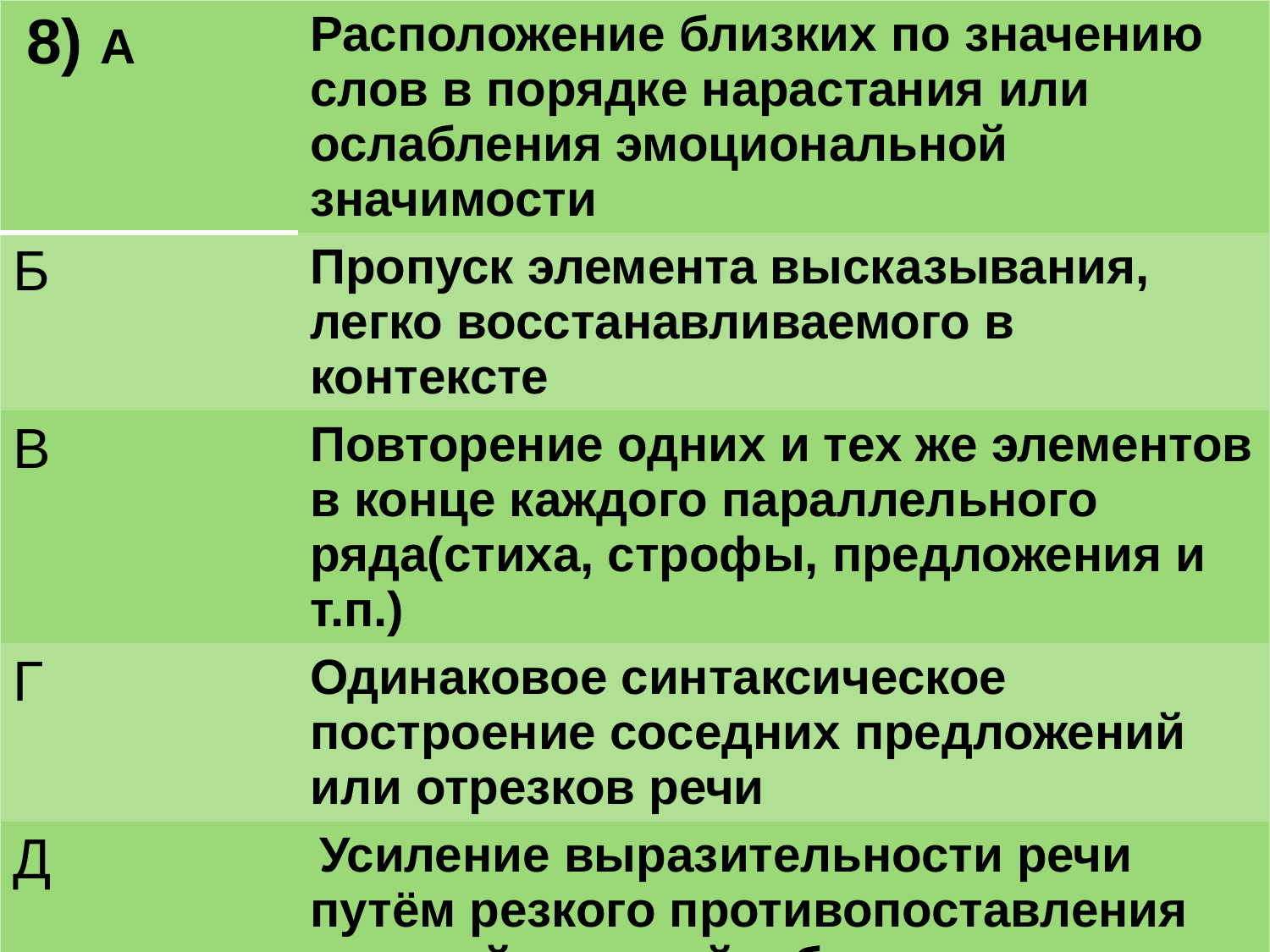

| 8) А | Расположение близких по значению слов в порядке нарастания или ослабления эмоциональной значимости |
| --- | --- |
| Б | Пропуск элемента высказывания, легко восстанавливаемого в контексте |
| В | Повторение одних и тех же элементов в конце каждого параллельного ряда(стиха, строфы, предложения и т.п.) |
| Г | Одинаковое синтаксическое построение соседних предложений или отрезков речи |
| Д | Усиление выразительности речи путём резкого противопоставления понятий, мыслей, образов. |